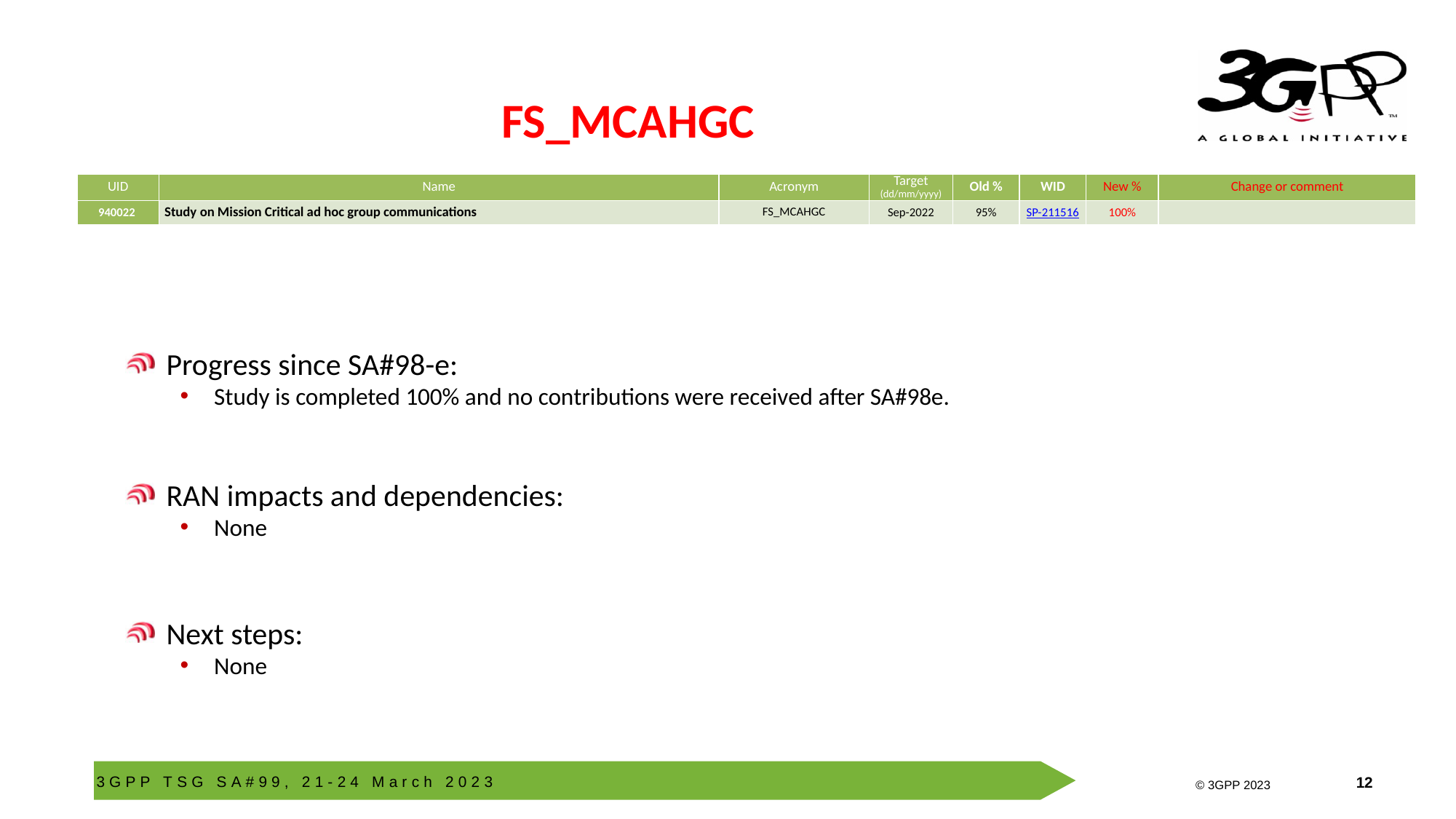

# FS_MCAHGC
| UID | Name | Acronym | Target (dd/mm/yyyy) | Old % | WID | New % | Change or comment |
| --- | --- | --- | --- | --- | --- | --- | --- |
| 940022 | Study on Mission Critical ad hoc group communications | FS\_MCAHGC | Sep-2022 | 95% | SP-211516 | 100% |  |
Progress since SA#98-e:
Study is completed 100% and no contributions were received after SA#98e.

RAN impacts and dependencies:
None

Next steps:
None